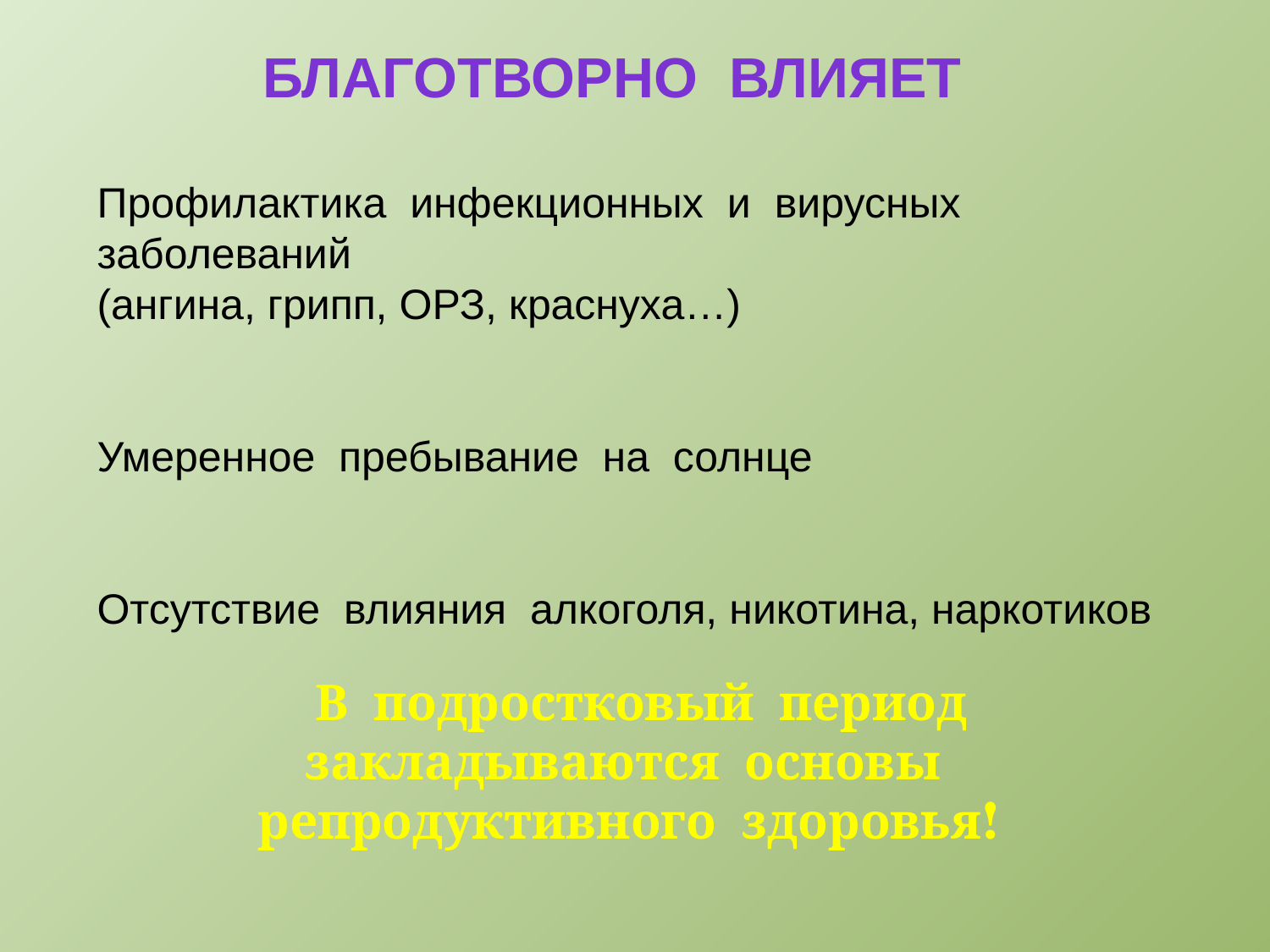

благотворно  влияет
Профилактика  инфекционных  и  вирусных  заболеваний
(ангина, грипп, ОРЗ, краснуха…)

Умеренное  пребывание  на  солнце

Отсутствие  влияния  алкоголя, никотина, наркотиков
В  подростковый  период  закладываются  основы  репродуктивного  здоровья!